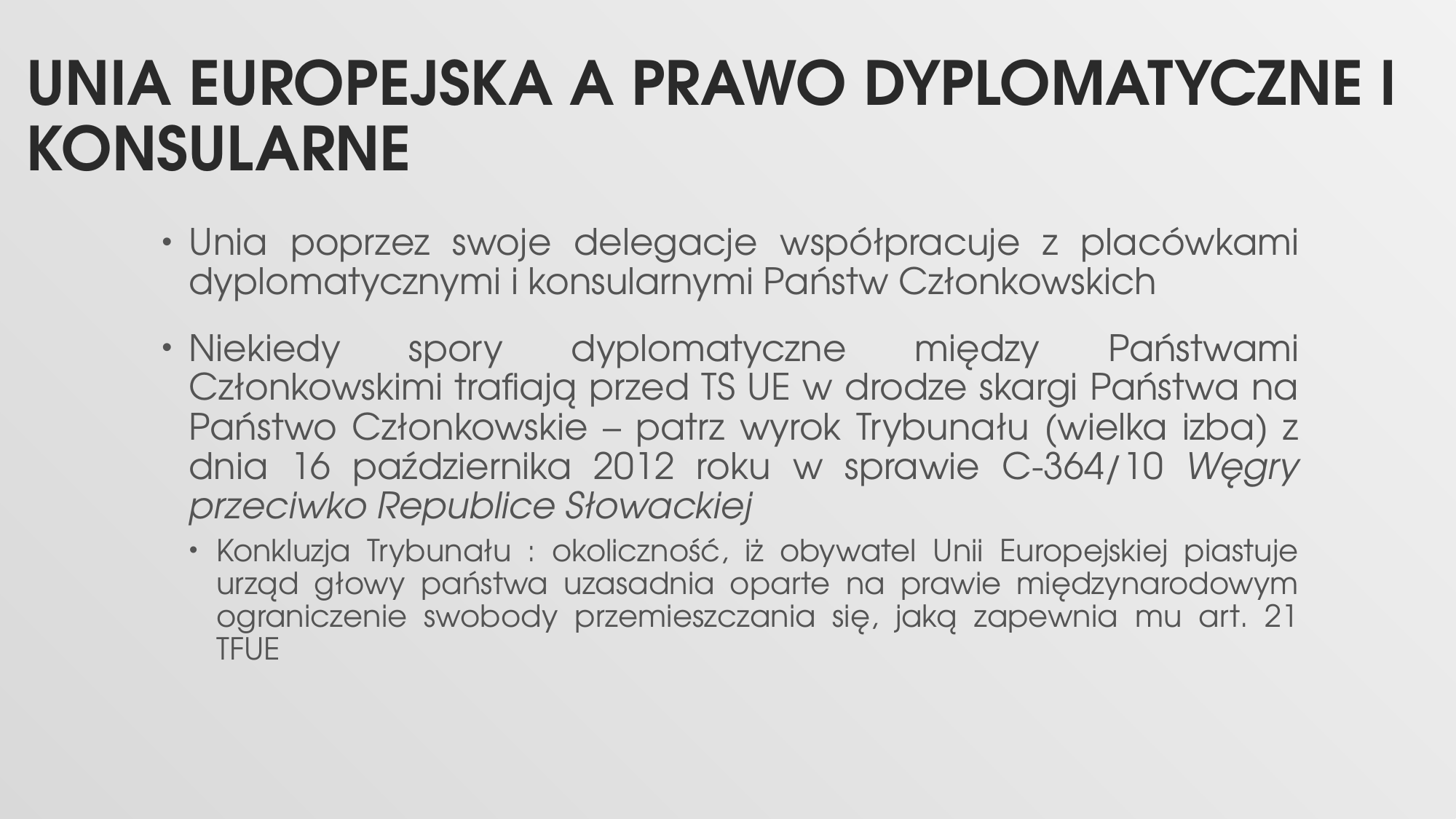

# Unia europejska a prawo dyplomatyczne i konsularne
Unia poprzez swoje delegacje współpracuje z placówkami dyplomatycznymi i konsularnymi Państw Członkowskich
Niekiedy spory dyplomatyczne między Państwami Członkowskimi trafiają przed TS UE w drodze skargi Państwa na Państwo Członkowskie – patrz wyrok Trybunału (wielka izba) z dnia 16 października 2012 roku w sprawie C‑364/10 Węgry przeciwko Republice Słowackiej
Konkluzja Trybunału : okoliczność, iż obywatel Unii Europejskiej piastuje urząd głowy państwa uzasadnia oparte na prawie międzynarodowym ograniczenie swobody przemieszczania się, jaką zapewnia mu art. 21 TFUE